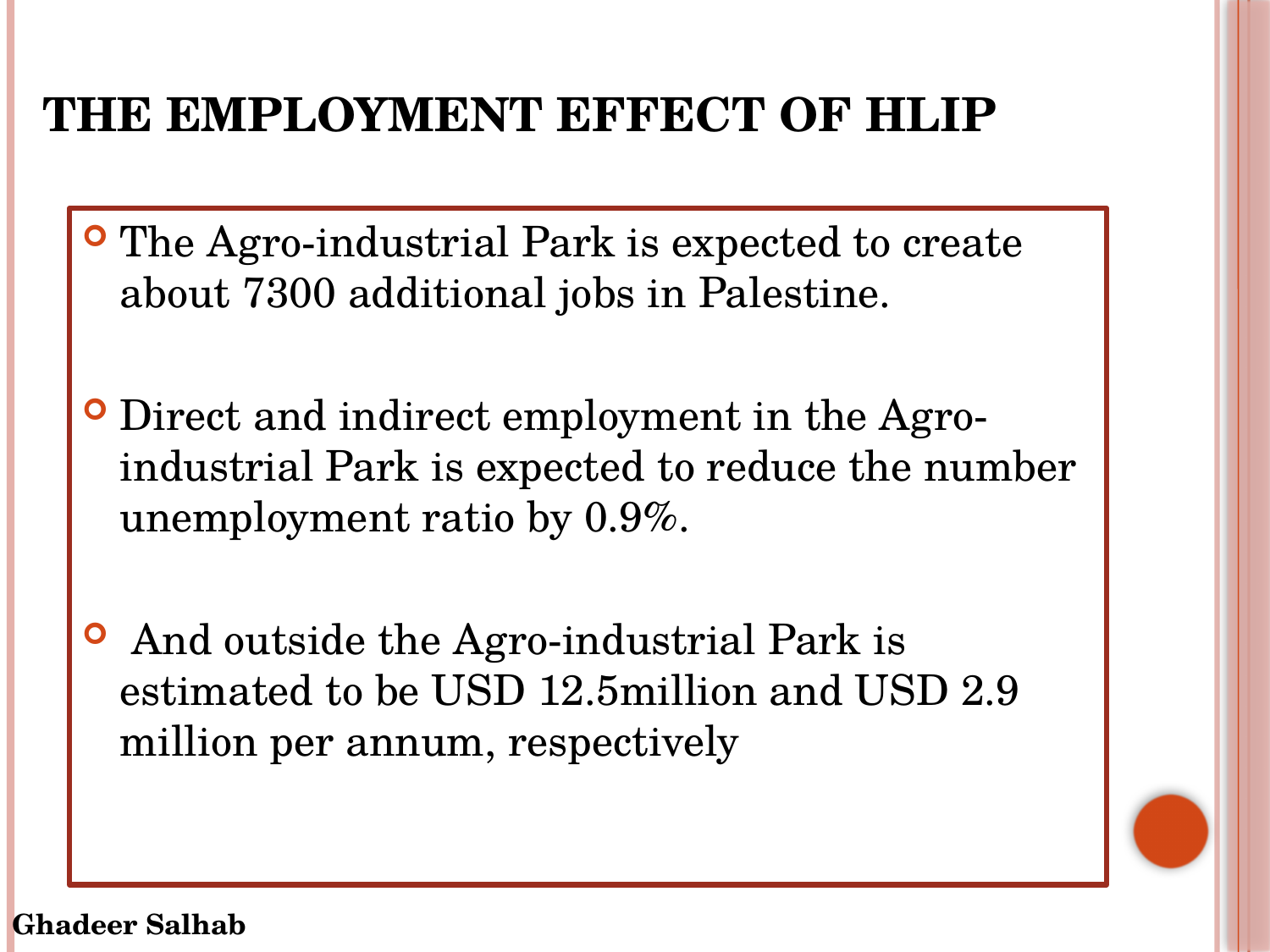

# The employment effect of HLIP
The Agro-industrial Park is expected to create about 7300 additional jobs in Palestine.

Direct and indirect employment in the Agro-industrial Park is expected to reduce the number unemployment ratio by 0.9%.

 And outside the Agro-industrial Park is estimated to be USD 12.5million and USD 2.9 million per annum, respectively

Ghadeer Salhab